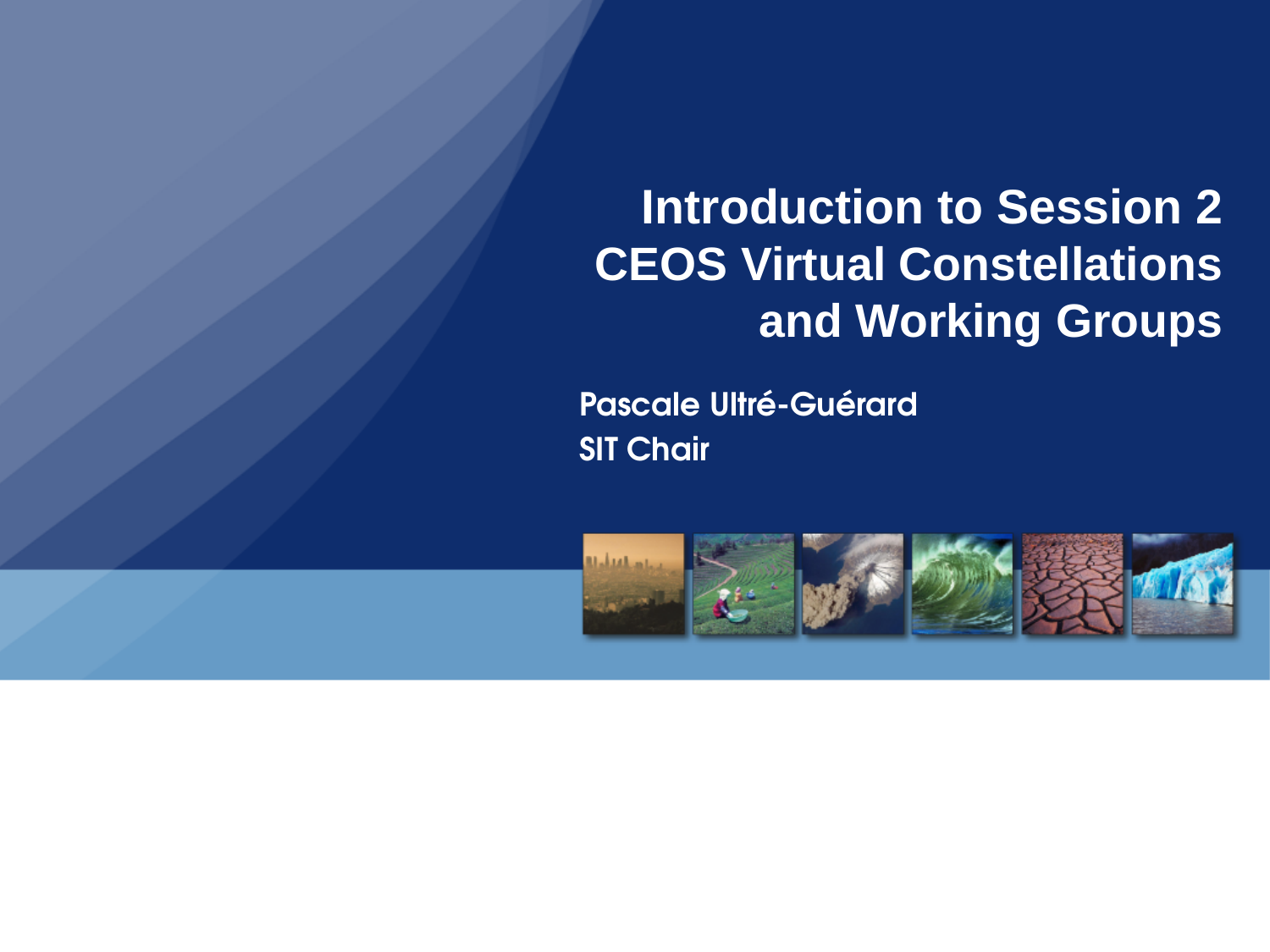

# Introduction to Session 2 CEOS Virtual Constellations and Working Groups
Pascale Ultré-Guérard
SIT Chair